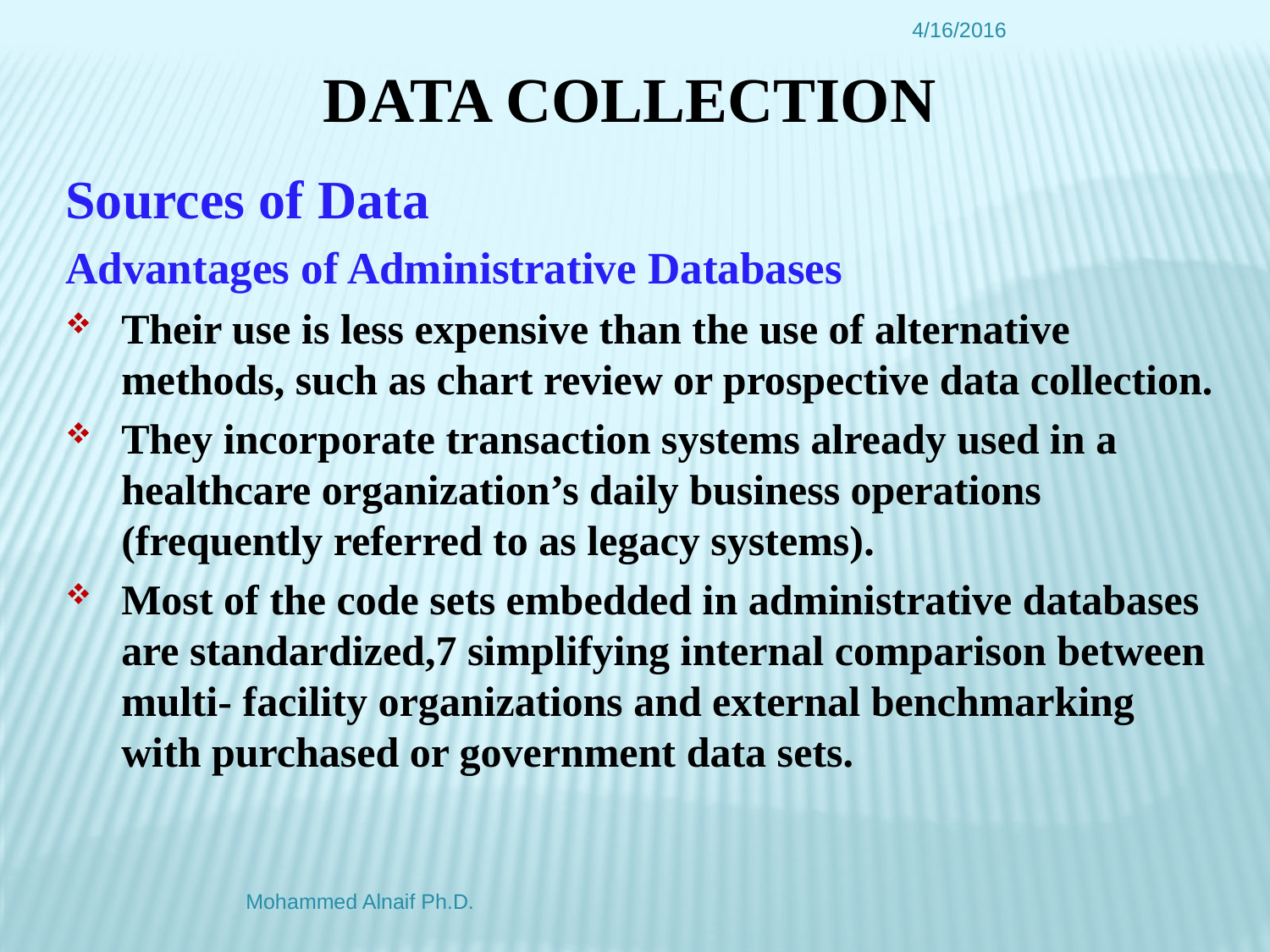

4/16/2016
# Data Collection
Sources of Data
Advantages of Administrative Databases
Their use is less expensive than the use of alternative methods, such as chart review or prospective data collection.
They incorporate transaction systems already used in a healthcare organization’s daily business operations (frequently referred to as legacy systems).
Most of the code sets embedded in administrative databases are standardized,7 simplifying internal comparison between multi- facility organizations and external benchmarking with purchased or government data sets.
Mohammed Alnaif Ph.D.
41